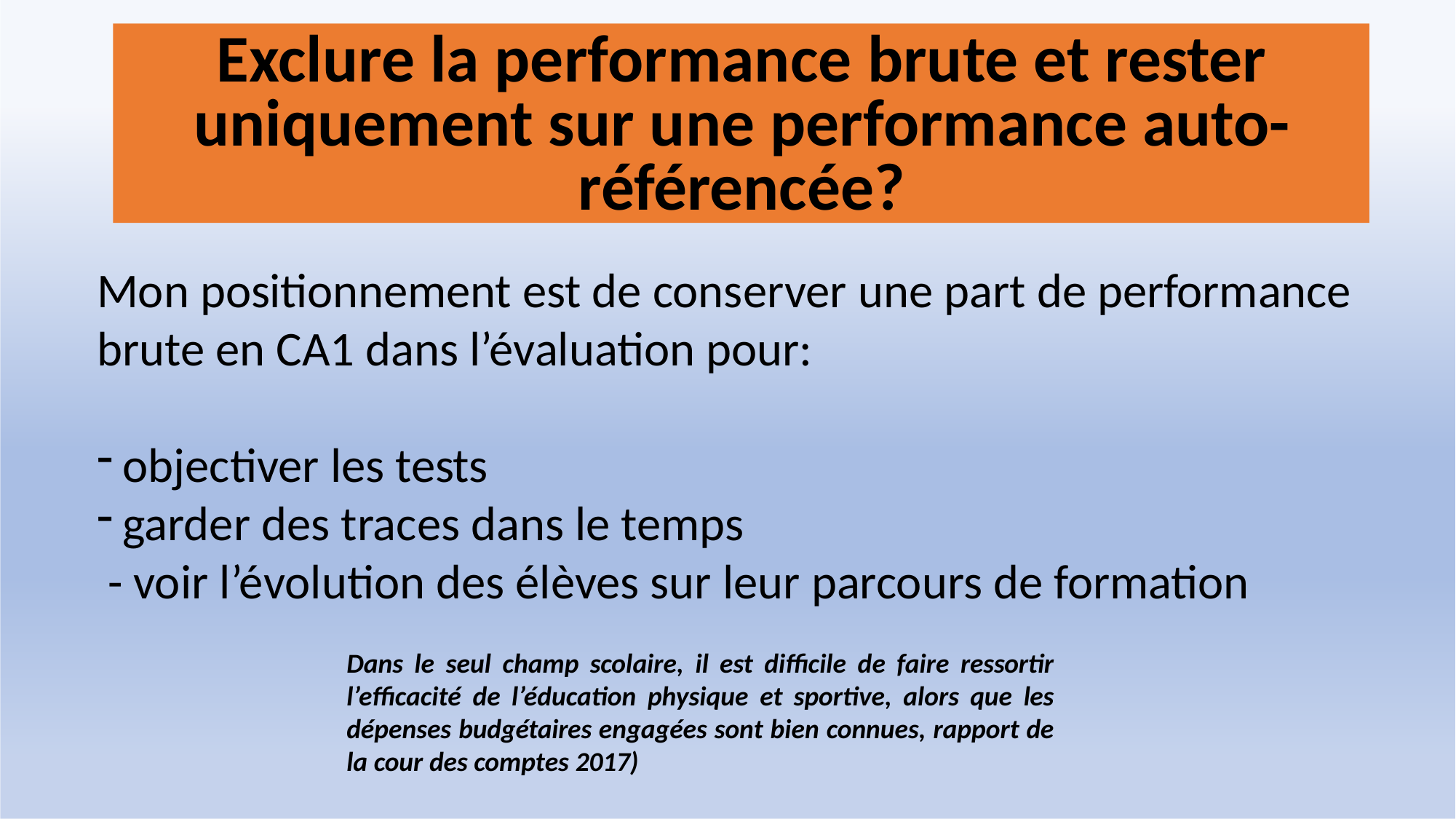

# Exclure la performance brute et rester uniquement sur une performance auto- référencée?
Mon positionnement est de conserver une part de performance
brute en CA1 dans l’évaluation pour:
objectiver les tests
garder des traces dans le temps
- voir l’évolution des élèves sur leur parcours de formation
Dans le seul champ scolaire, il est difficile de faire ressortir l’efficacité de l’éducation physique et sportive, alors que les dépenses budgétaires engagées sont bien connues, rapport de la cour des comptes 2017)